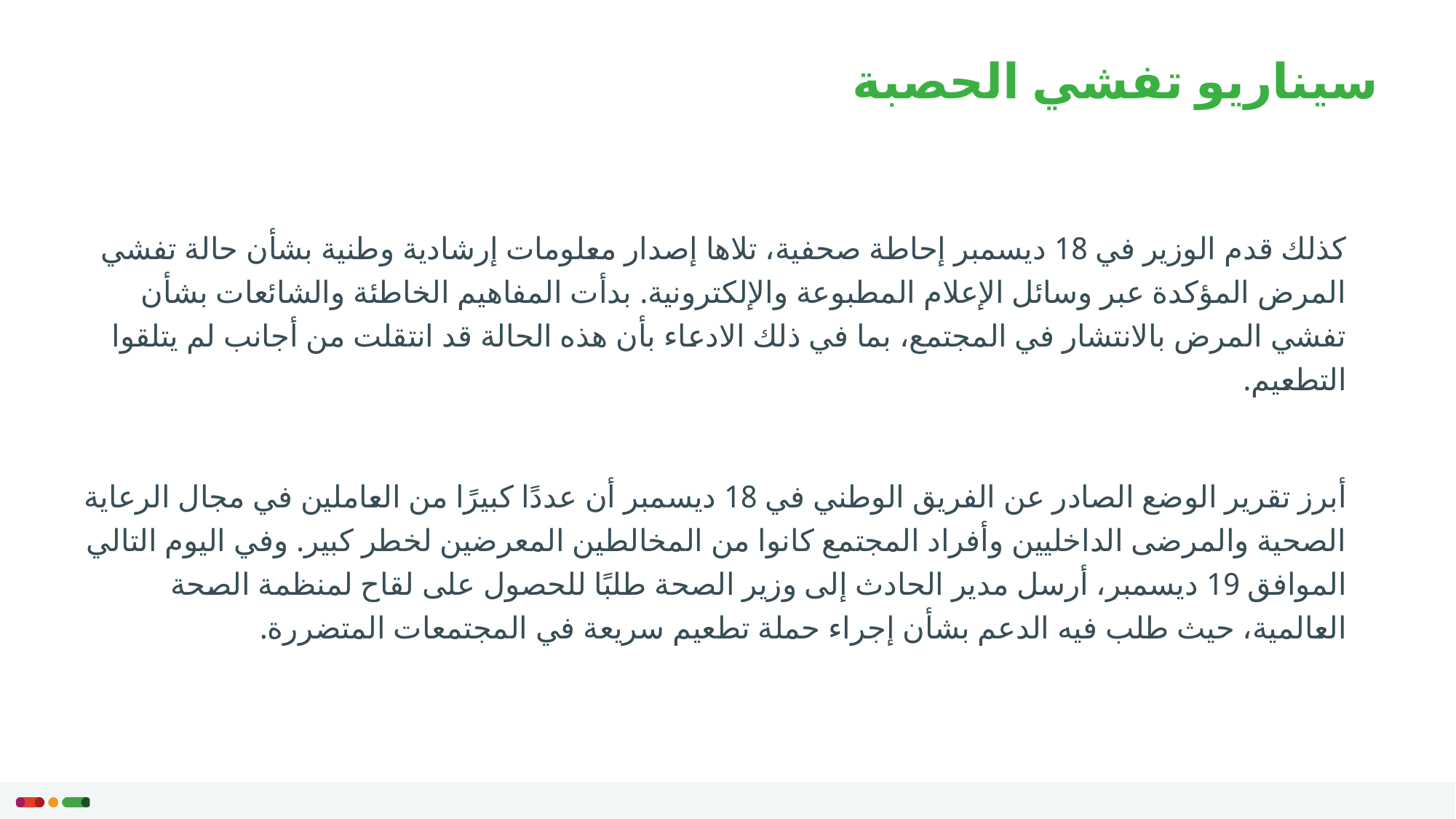

# سيناريو تفشي الحصبة
كذلك قدم الوزير في 18 ديسمبر إحاطة صحفية، تلاها إصدار معلومات إرشادية وطنية بشأن حالة تفشي المرض المؤكدة عبر وسائل الإعلام المطبوعة والإلكترونية. بدأت المفاهيم الخاطئة والشائعات بشأن تفشي المرض بالانتشار في المجتمع، بما في ذلك الادعاء بأن هذه الحالة قد انتقلت من أجانب لم يتلقوا التطعيم.

أبرز تقرير الوضع الصادر عن الفريق الوطني في 18 ديسمبر أن عددًا كبيرًا من العاملين في مجال الرعاية الصحية والمرضى الداخليين وأفراد المجتمع كانوا من المخالطين المعرضين لخطر كبير. وفي اليوم التالي الموافق 19 ديسمبر، أرسل مدير الحادث إلى وزير الصحة طلبًا للحصول على لقاح لمنظمة الصحة العالمية، حيث طلب فيه الدعم بشأن إجراء حملة تطعيم سريعة في المجتمعات المتضررة.